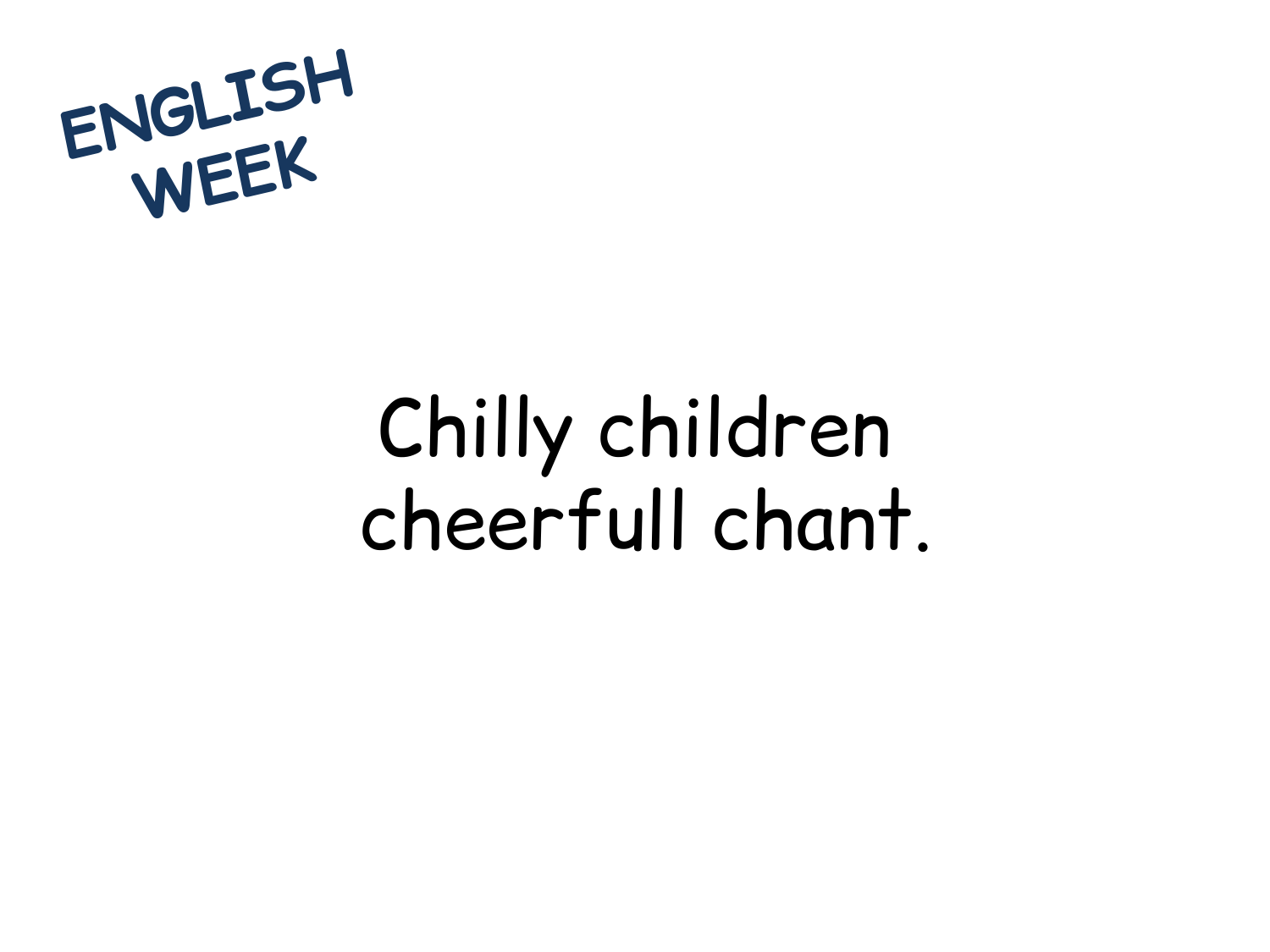

English week
# Chilly children cheerfull chant.